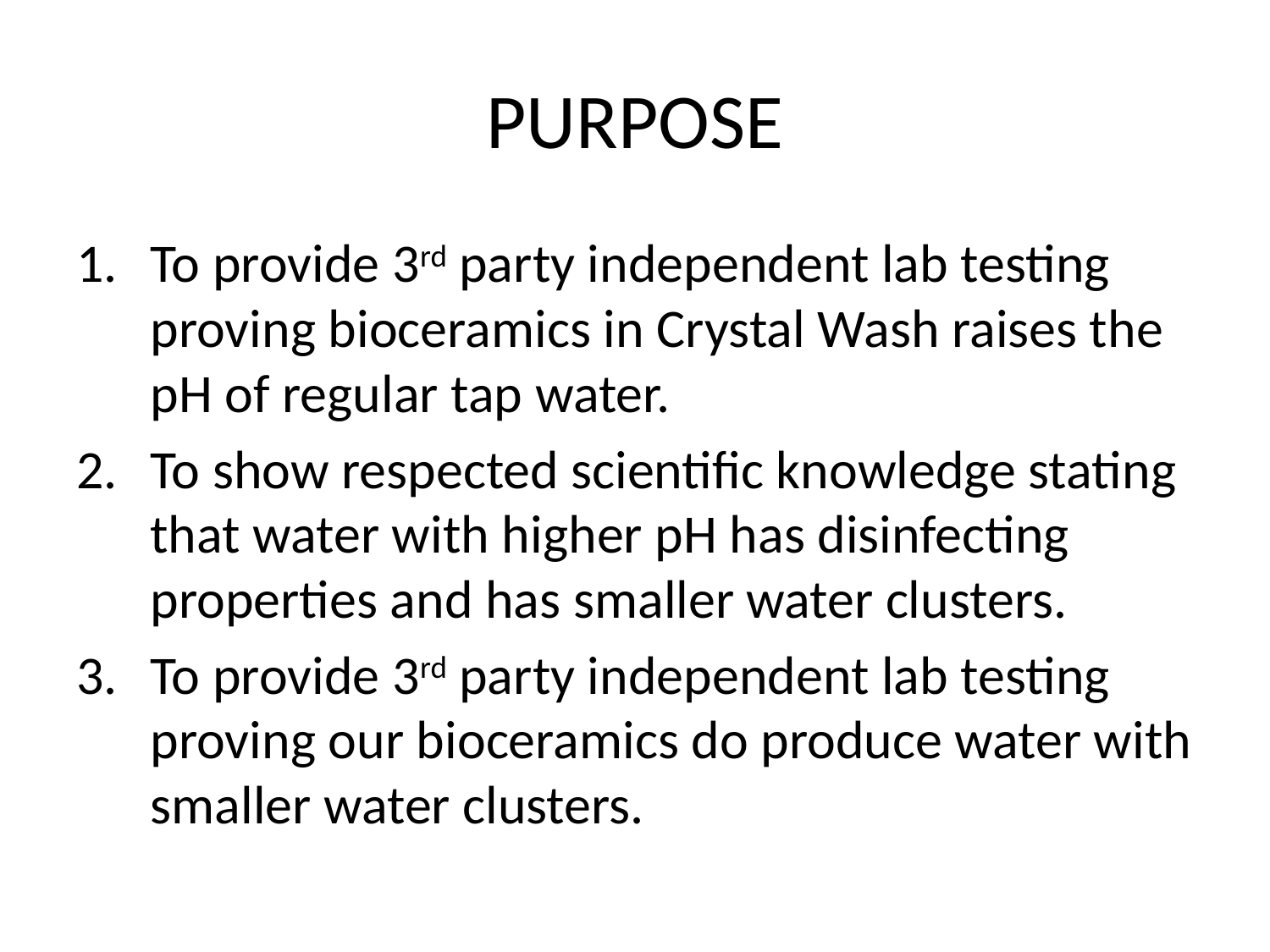

# PURPOSE
To provide 3rd party independent lab testing proving bioceramics in Crystal Wash raises the pH of regular tap water.
To show respected scientific knowledge stating that water with higher pH has disinfecting properties and has smaller water clusters.
To provide 3rd party independent lab testing proving our bioceramics do produce water with smaller water clusters.